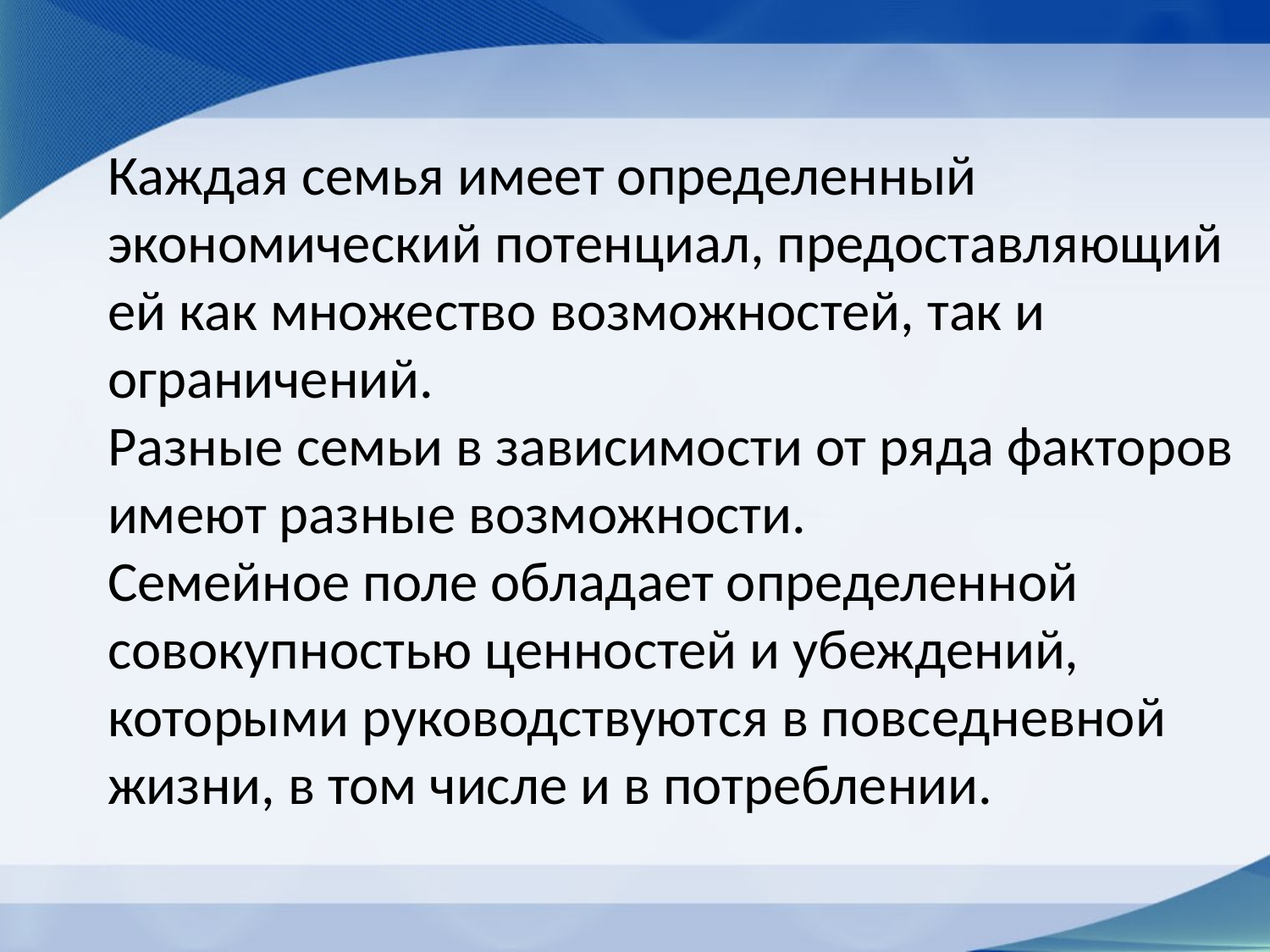

# Каждая семья имеет определенный экономический потенциал, предоставляющий ей как множество возможностей, так и ограничений. Разные семьи в зависимости от ряда факторов имеют разные возможности. Семейное поле обладает определенной совокупностью ценностей и убеждений, которыми руководствуются в повседневной жизни, в том числе и в потреблении.